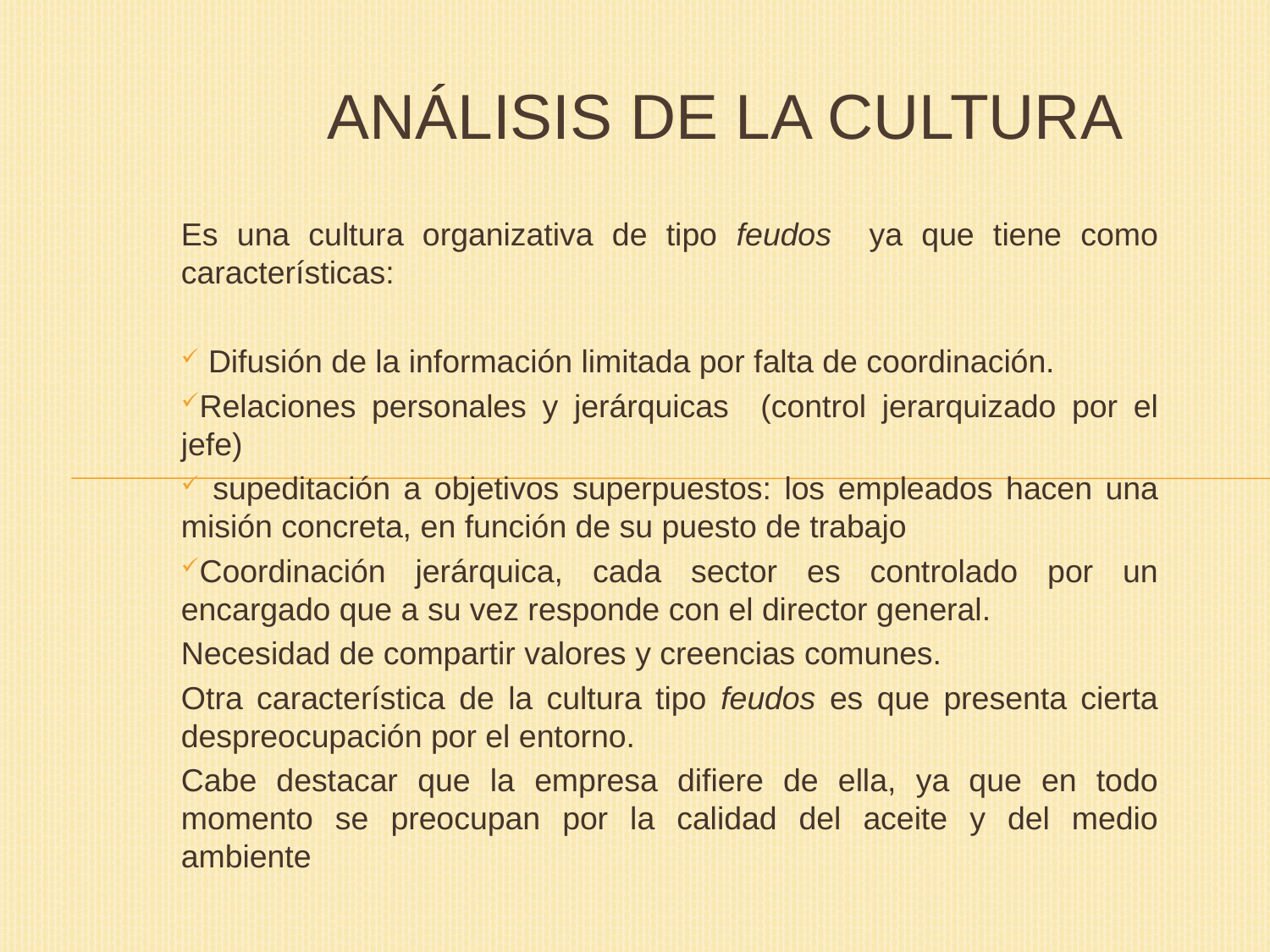

# Análisis de la cultura
Es una cultura organizativa de tipo feudos  ya que tiene como características:

 Difusión de la información limitada por falta de coordinación.
Relaciones personales y jerárquicas  (control jerarquizado por el jefe)
 supeditación a objetivos superpuestos: los empleados hacen una misión concreta, en función de su puesto de trabajo
Coordinación jerárquica, cada sector es controlado por un encargado que a su vez responde con el director general.
Necesidad de compartir valores y creencias comunes.
Otra característica de la cultura tipo feudos es que presenta cierta despreocupación por el entorno.
Cabe destacar que la empresa difiere de ella, ya que en todo momento se preocupan por la calidad del aceite y del medio ambiente